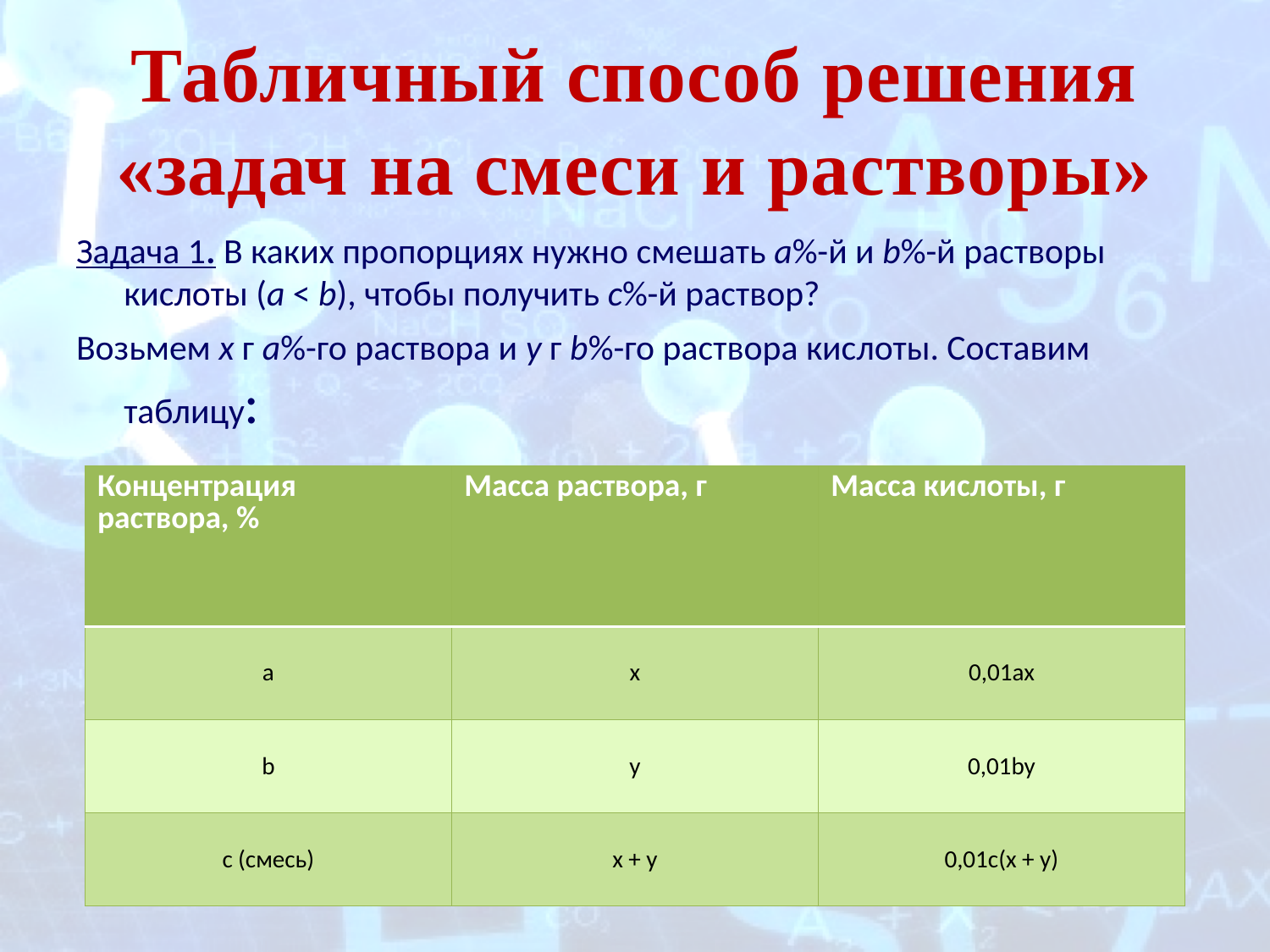

# Табличный способ решения «задач на смеси и растворы»
Задача 1. В каких пропорциях нужно смешать а%-й и b%-й растворы кислоты (a < b), чтобы получить с%-й раствор?
Возьмем х г а%-го раствора и у г b%-го раствора кислоты. Составим таблицу:

| Концентрация раствора, % | Масса раствора, г | Масса кислоты, г |
| --- | --- | --- |
| a | х | 0,01ax |
| b | у | 0,01by |
| c (смесь) | x + y | 0,01c(x + y) |